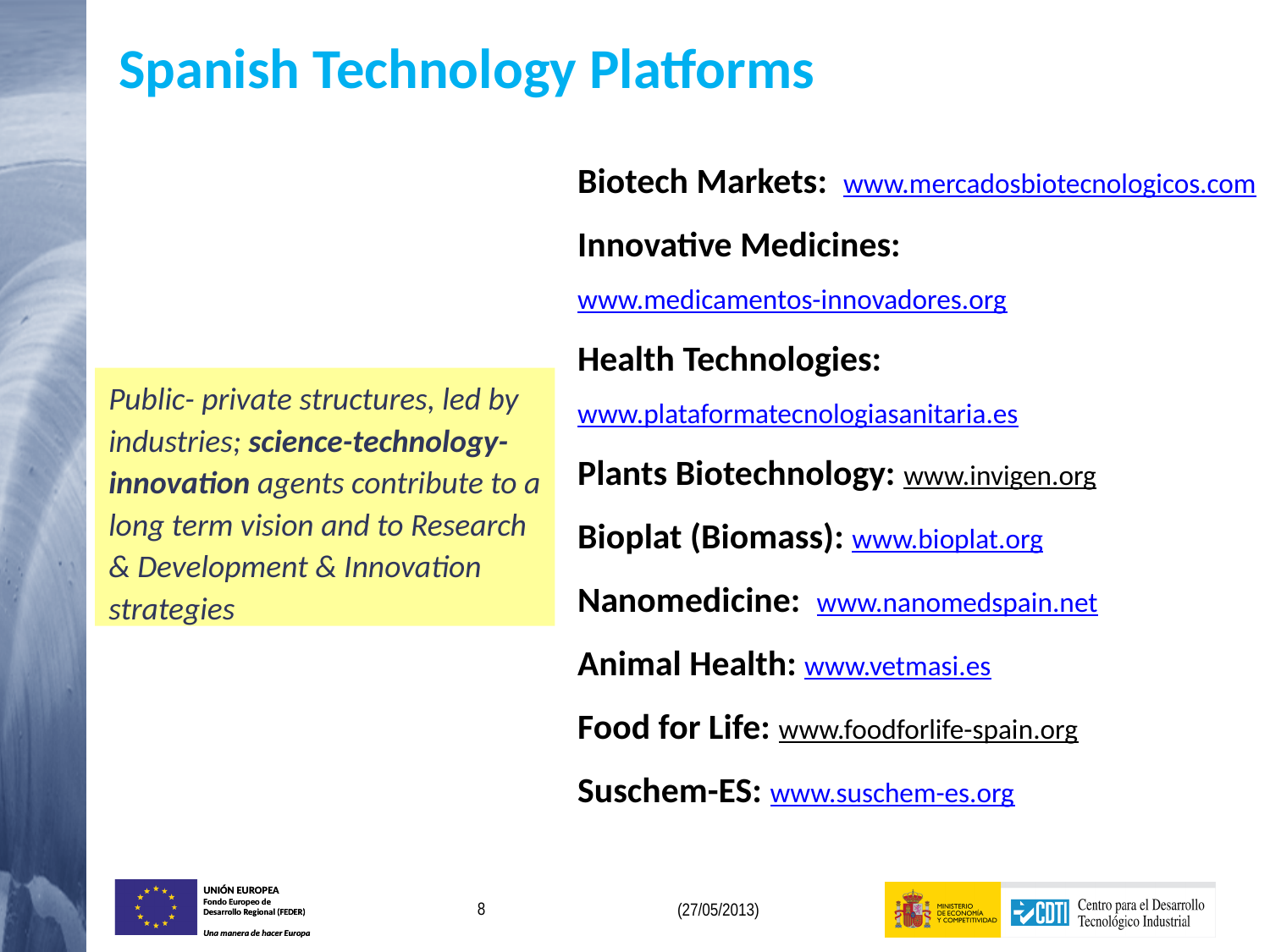

# Spanish Technology Platforms
Biotech Markets:  www.mercadosbiotecnologicos.com
Innovative Medicines: www.medicamentos-innovadores.org
Health Technologies:  www.plataformatecnologiasanitaria.es
Plants Biotechnology: www.invigen.org
Bioplat (Biomass): www.bioplat.org
Nanomedicine:  www.nanomedspain.net
Animal Health: www.vetmasi.es
Food for Life: www.foodforlife-spain.org
Suschem-ES: www.suschem-es.org

Public- private structures, led by industries; science-technology-innovation agents contribute to a long term vision and to Research & Development & Innovation strategies